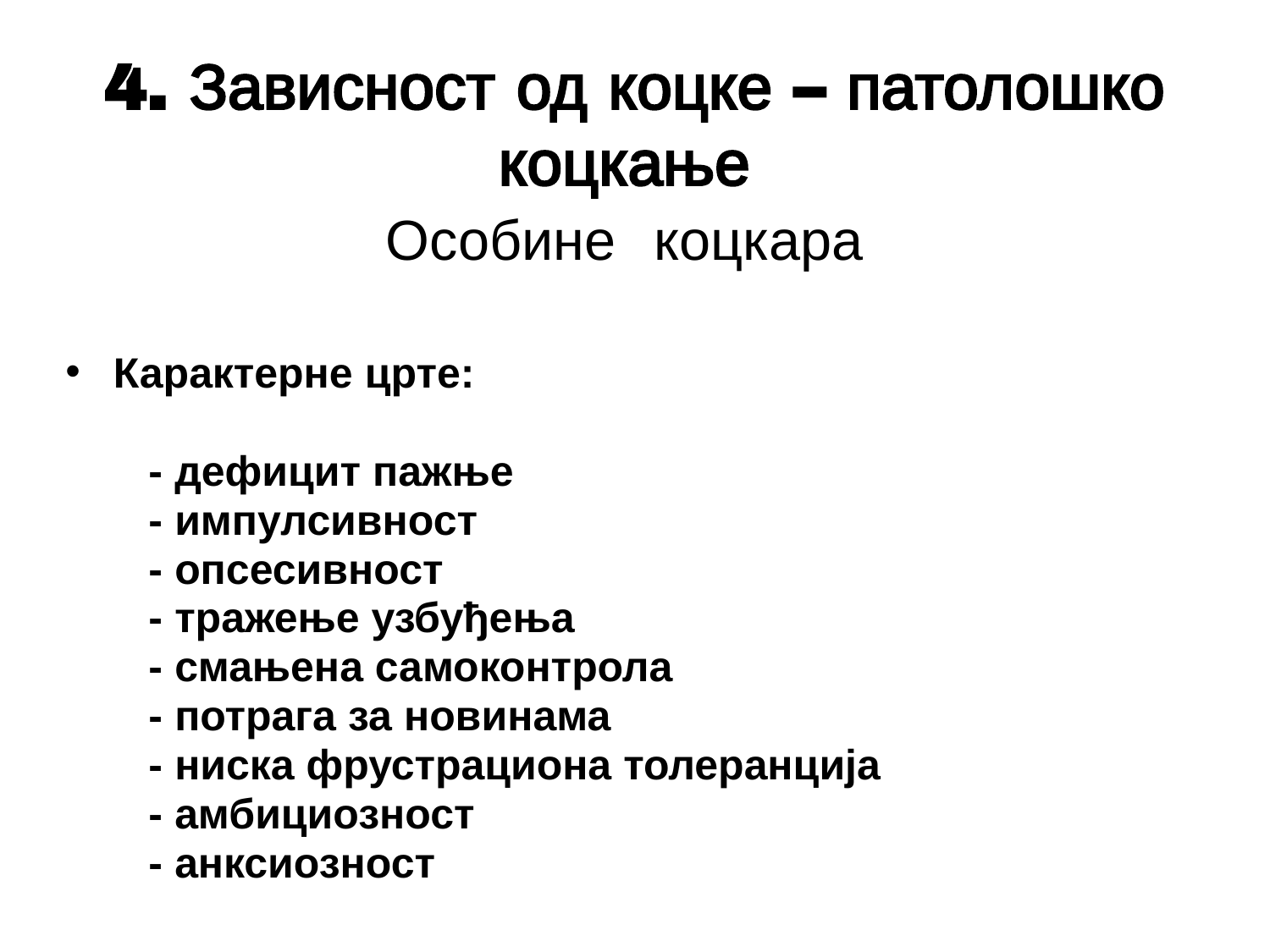

4. Зависност од коцке – патолошко коцкање
# Особине  коцкара
Карактерне црте:

       - дефицит пажње
       - импулсивност
       - опсесивност
       - тражење узбуђења
       - смањена самоконтрола
       - потрага за новинама
       - ниска фрустрациона толеранција
       - амбициозност
       - анксиозност